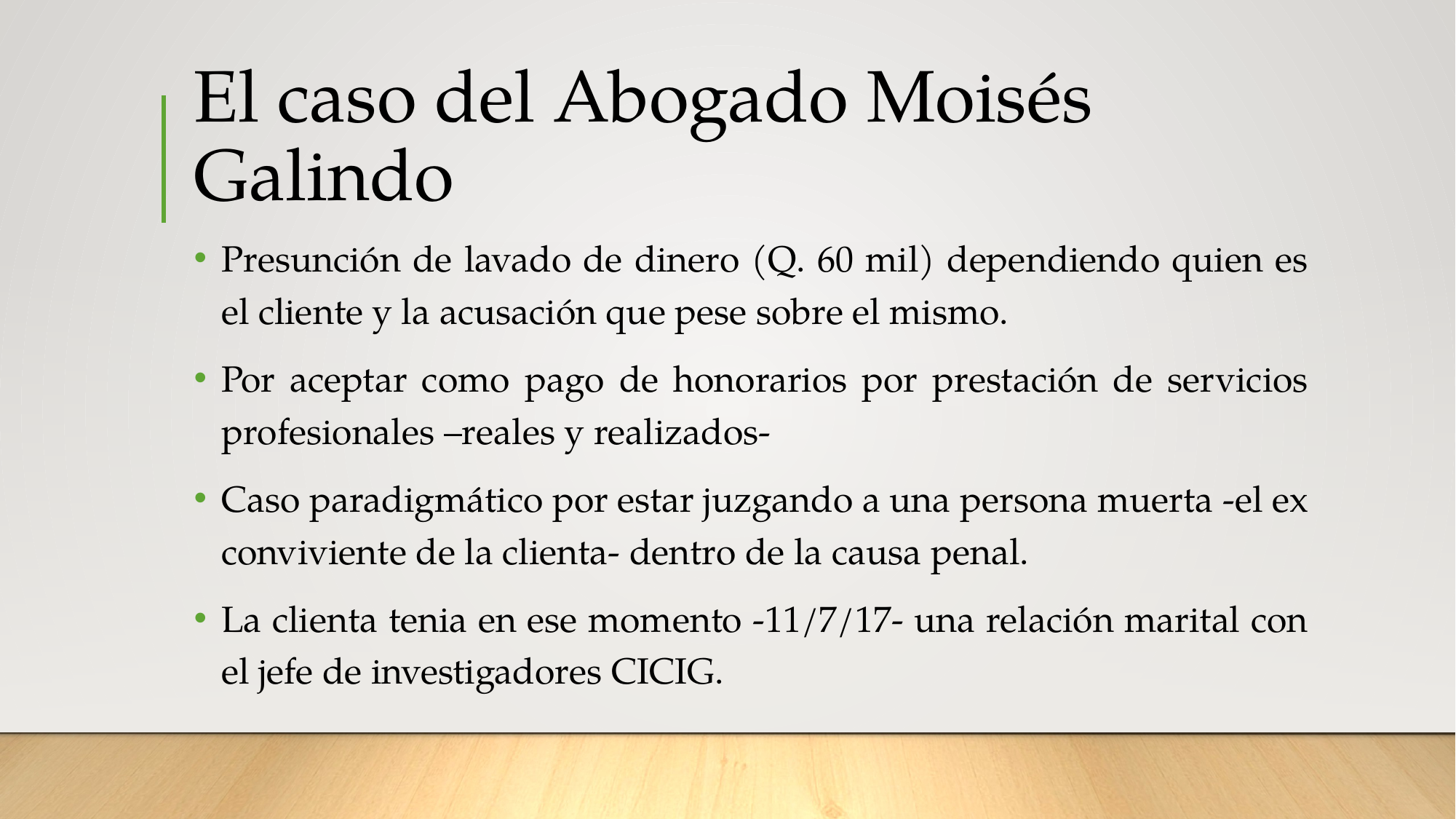

# El caso del Abogado Moisés Galindo
Presunción de lavado de dinero (Q. 60 mil) dependiendo quien es el cliente y la acusación que pese sobre el mismo.
Por aceptar como pago de honorarios por prestación de servicios profesionales –reales y realizados-
Caso paradigmático por estar juzgando a una persona muerta -el ex conviviente de la clienta- dentro de la causa penal.
La clienta tenia en ese momento -11/7/17- una relación marital con el jefe de investigadores CICIG.